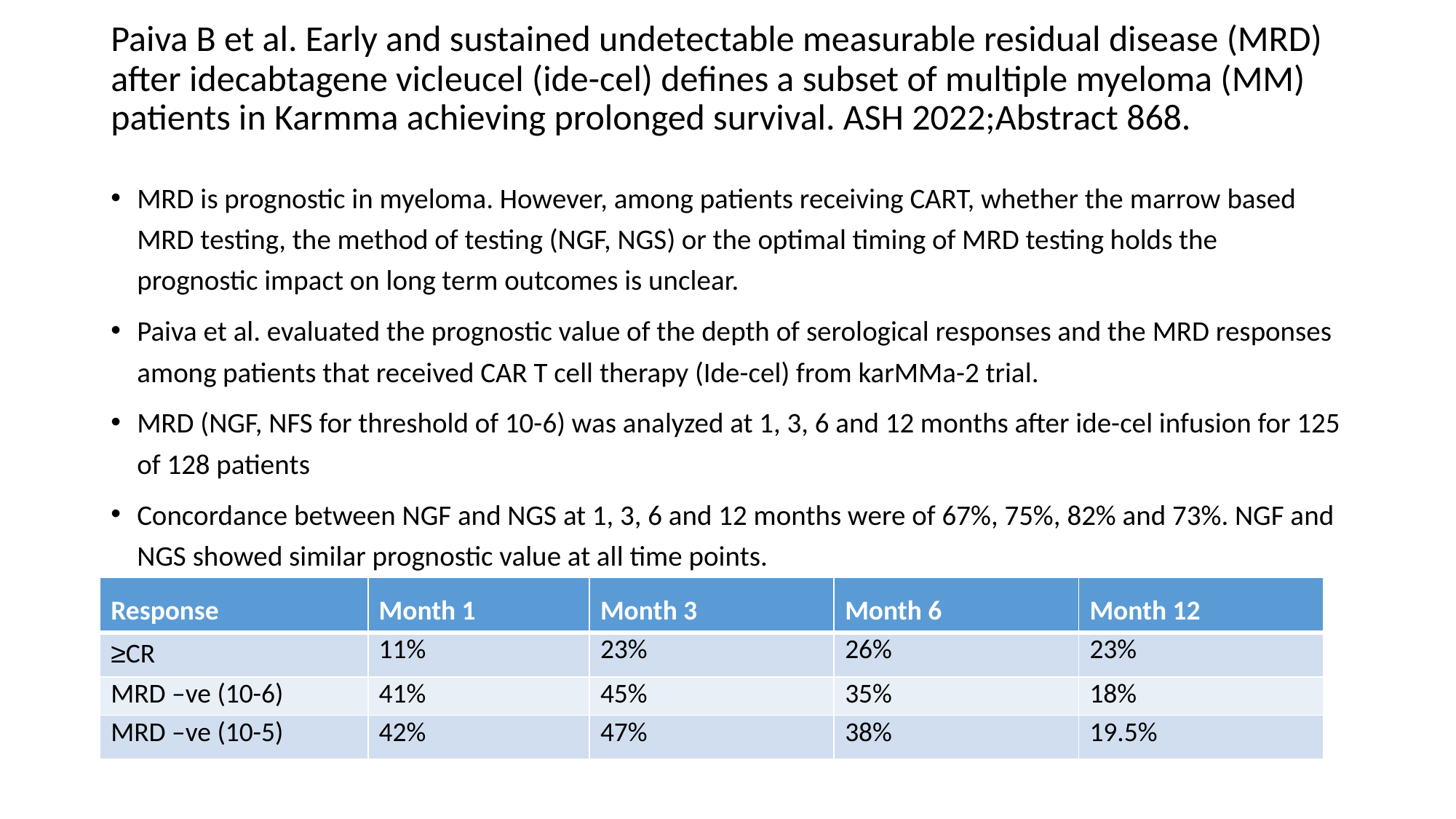

# Paiva B et al. Early and sustained undetectable measurable residual disease (MRD) after idecabtagene vicleucel (ide-cel) defines a subset of multiple myeloma (MM) patients in Karmma achieving prolonged survival. ASH 2022;Abstract 868.
MRD is prognostic in myeloma. However, among patients receiving CART, whether the marrow based MRD testing, the method of testing (NGF, NGS) or the optimal timing of MRD testing holds the prognostic impact on long term outcomes is unclear.
Paiva et al. evaluated the prognostic value of the depth of serological responses and the MRD responses among patients that received CAR T cell therapy (Ide-cel) from karMMa-2 trial.
MRD (NGF, NFS for threshold of 10-6) was analyzed at 1, 3, 6 and 12 months after ide-cel infusion for 125 of 128 patients
Concordance between NGF and NGS at 1, 3, 6 and 12 months were of 67%, 75%, 82% and 73%. NGF and NGS showed similar prognostic value at all time points.

| Response | Month 1 | Month 3 | Month 6 | Month 12 |
| --- | --- | --- | --- | --- |
| ≥CR | 11% | 23% | 26% | 23% |
| MRD –ve (10-6) | 41% | 45% | 35% | 18% |
| MRD –ve (10-5) | 42% | 47% | 38% | 19.5% |